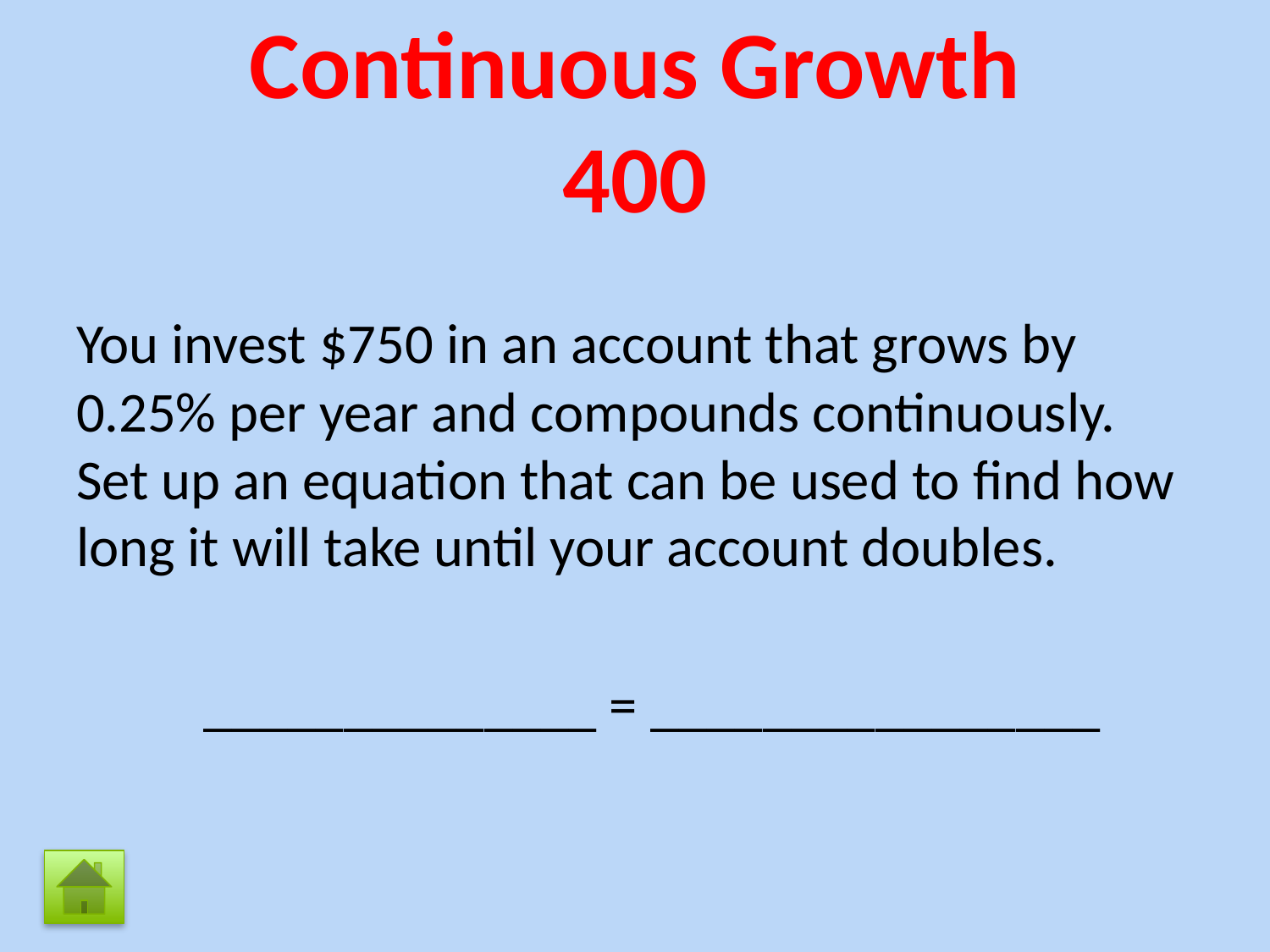

# Continuous Growth 400

You invest $750 in an account that grows by 0.25% per year and compounds continuously.  Set up an equation that can be used to find how long it will take until your account doubles.

          ______________ = ________________